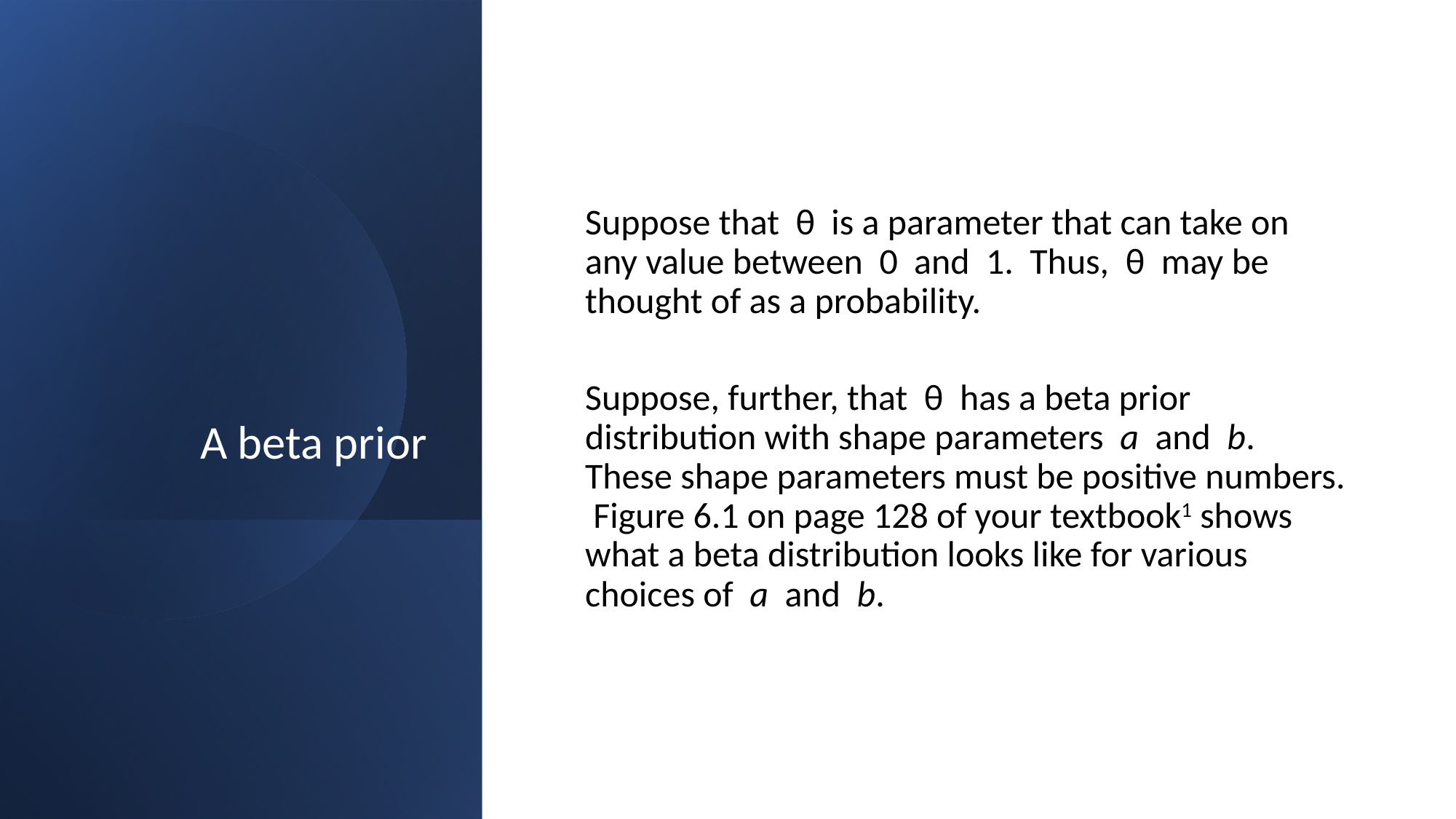

# A beta prior
Suppose that  θ  is a parameter that can take on any value between  0  and  1.  Thus,  θ  may be thought of as a probability.

Suppose, further, that  θ  has a beta prior distribution with shape parameters  a  and  b.  These shape parameters must be positive numbers.  Figure 6.1 on page 128 of your textbook1 shows what a beta distribution looks like for various choices of  a  and  b.